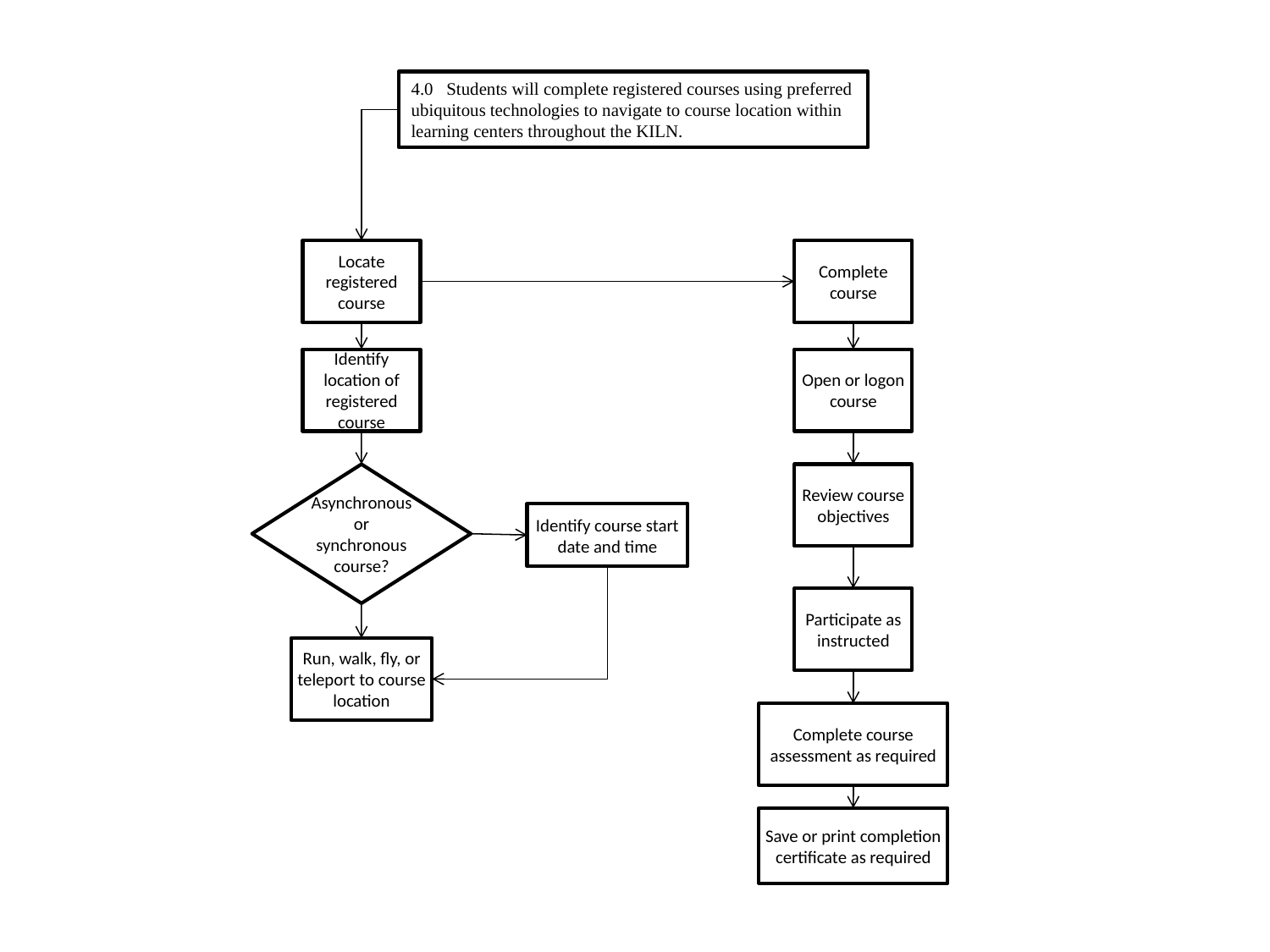

4.0   Students will complete registered courses using preferred ubiquitous technologies to navigate to course location within learning centers throughout the KILN.
Complete course
Locate registered course
Open or logon course
Identify location of registered course
Review course objectives
Asynchronous or synchronous course?
Identify course start date and time
Participate as instructed
Run, walk, fly, or teleport to course location
Complete course assessment as required
Save or print completion certificate as required